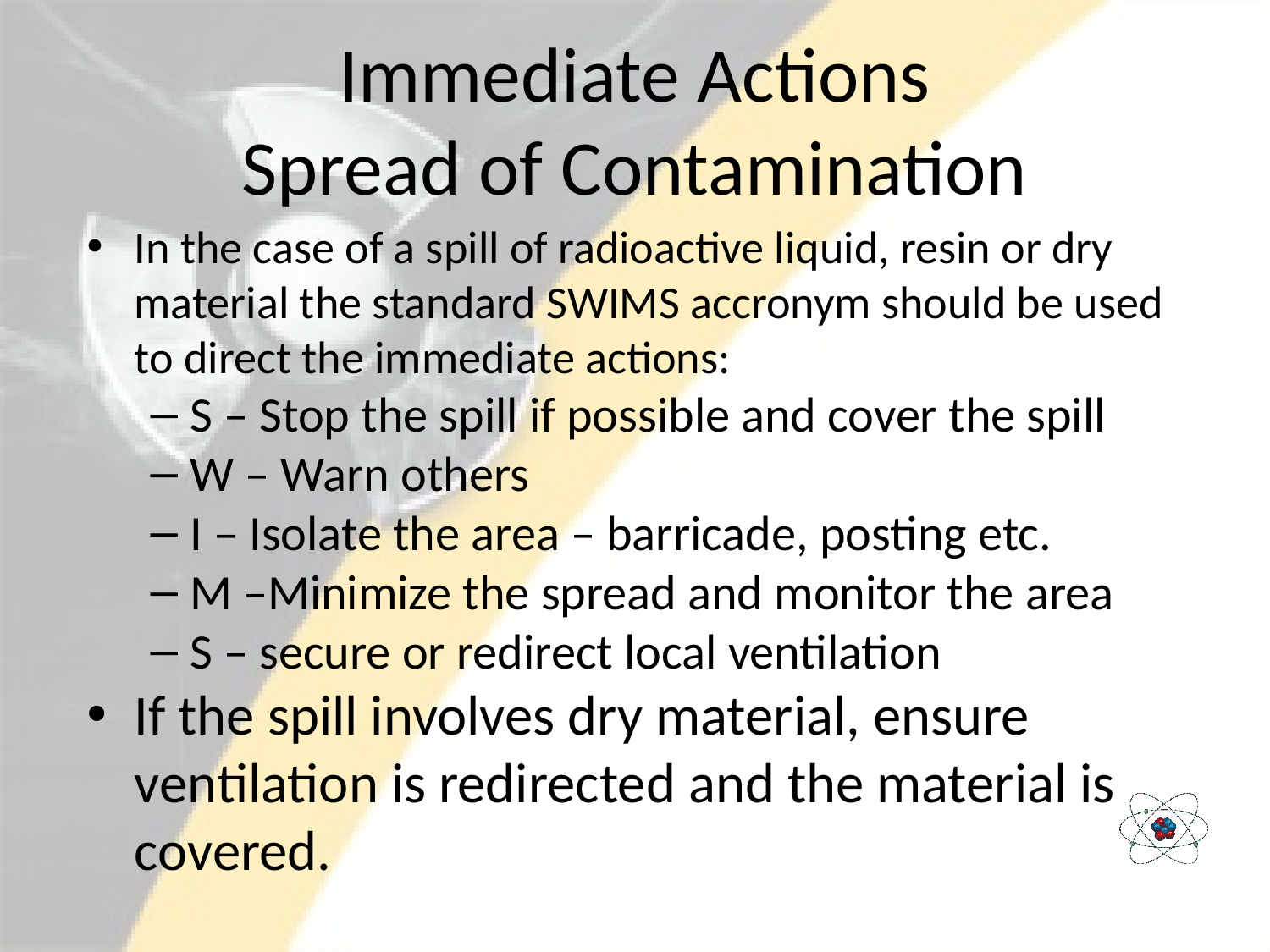

# Immediate Actions Spread of Contamination
In the case of a spill of radioactive liquid, resin or dry material the standard SWIMS accronym should be used to direct the immediate actions:
S – Stop the spill if possible and cover the spill
W – Warn others
I – Isolate the area – barricade, posting etc.
M –Minimize the spread and monitor the area
S – secure or redirect local ventilation
If the spill involves dry material, ensure ventilation is redirected and the material is covered.